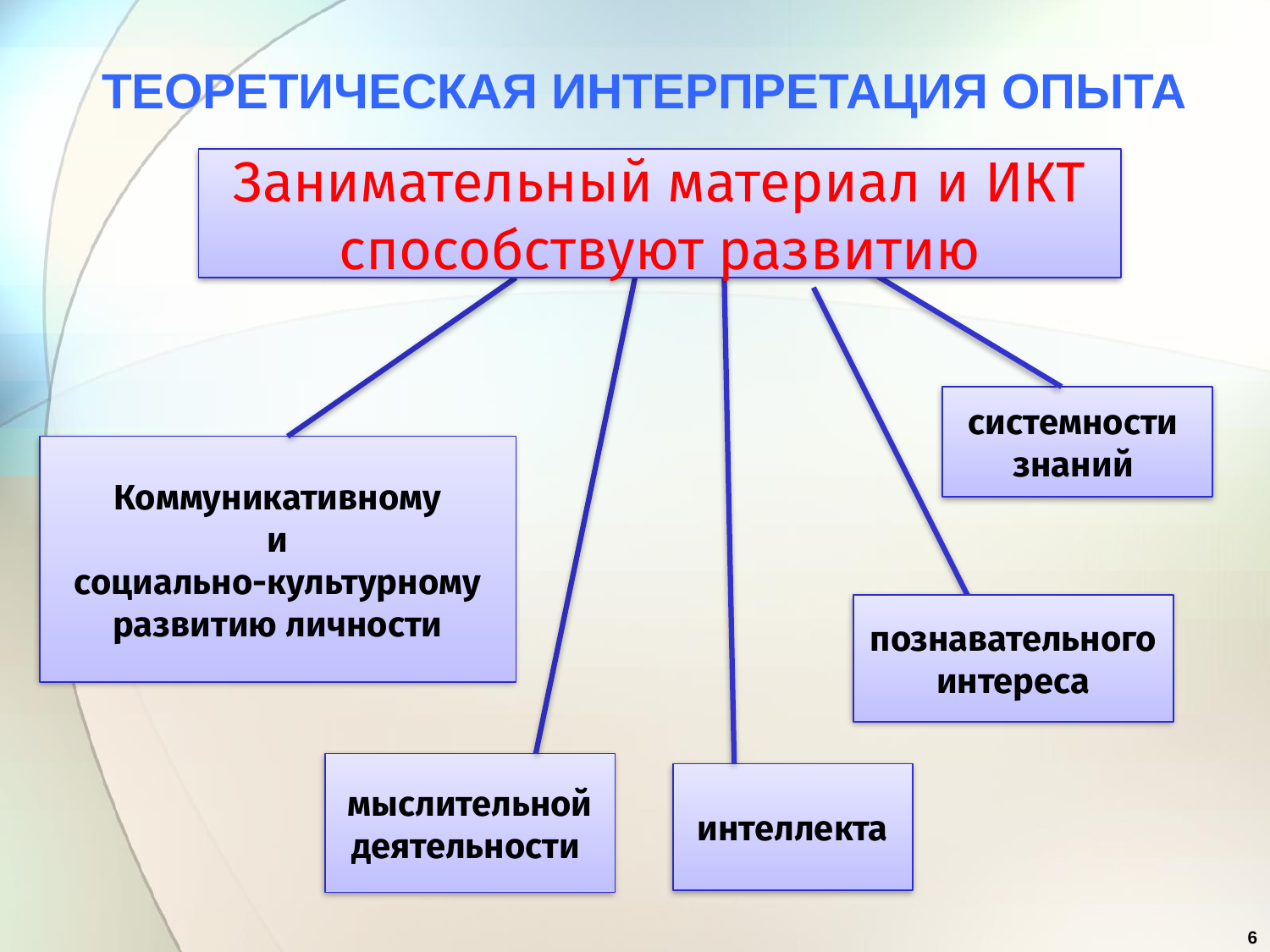

# ТЕОРЕТИЧЕСКАЯ ИНТЕРПРЕТАЦИЯ ОПЫТА
Занимательный материал и ИКТ
способствуют развитию

системности
знаний
Коммуникативному
и
социально-культурному
 развитию личности
познавательного
интереса
мыслительной
деятельности
интеллекта

6